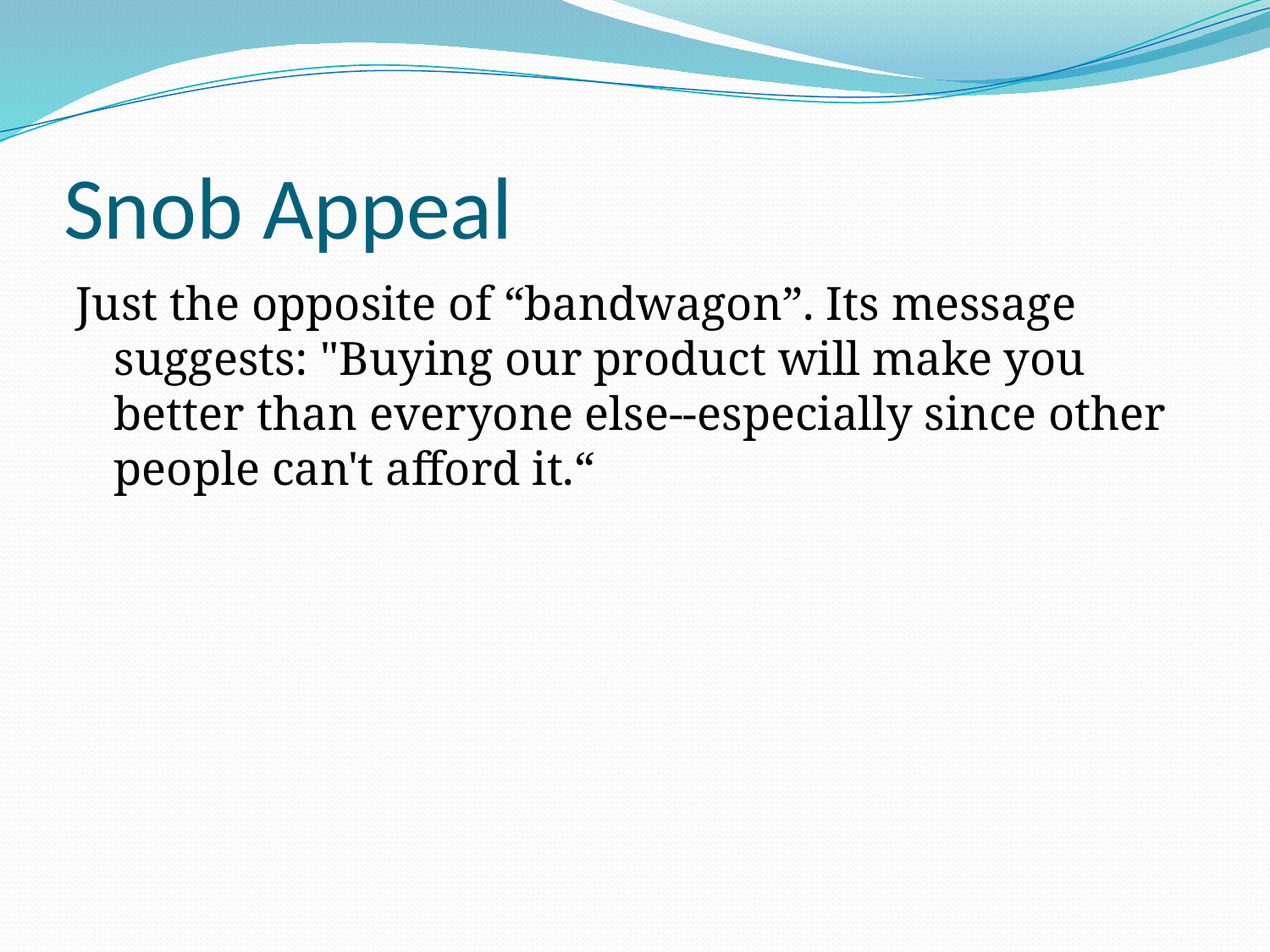

# Snob Appeal
Just the opposite of “bandwagon”. Its message suggests: "Buying our product will make you better than everyone else--especially since other people can't afford it.“